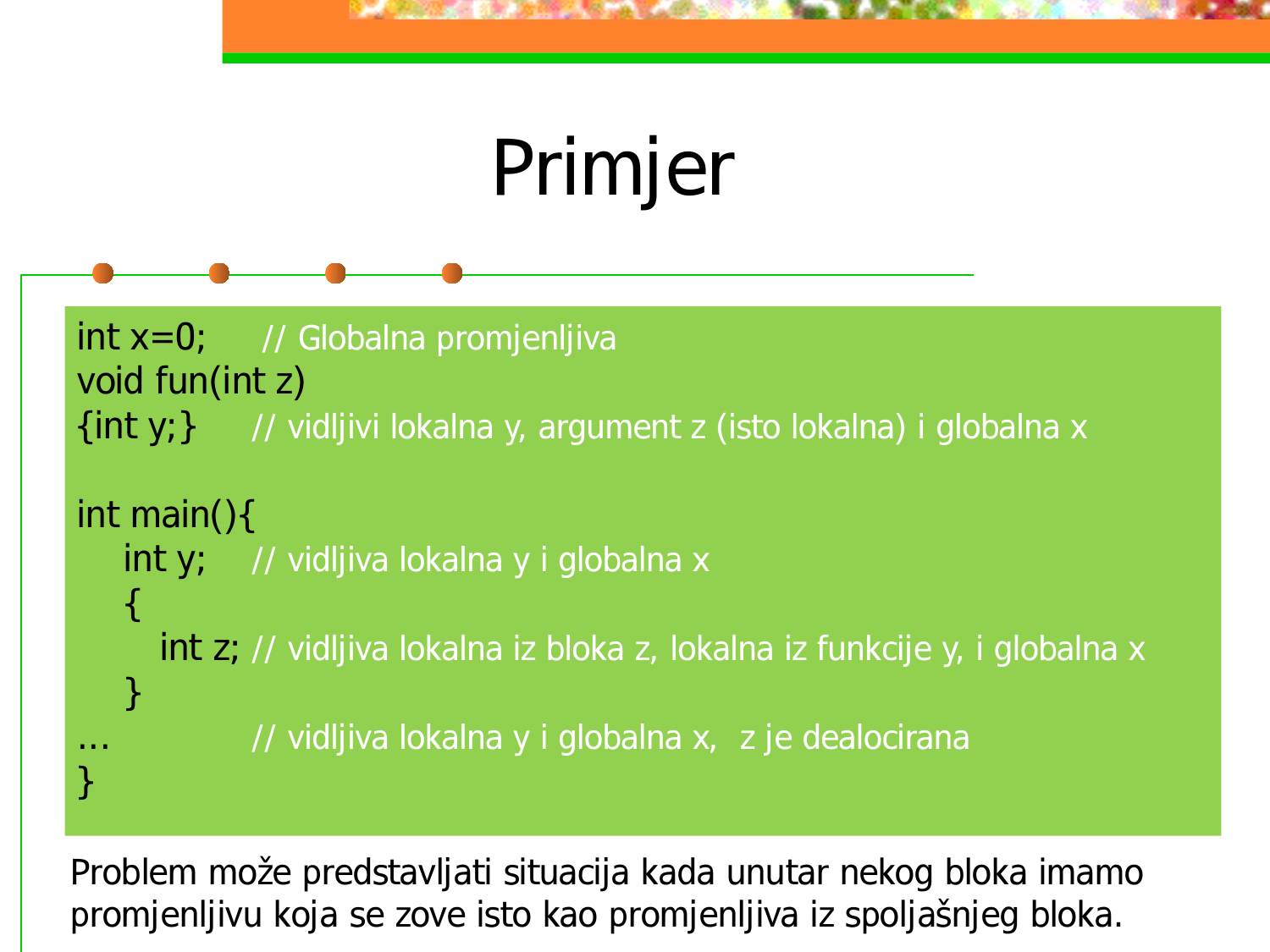

# Primjer
int x=0;	 // Globalna promjenljiva
void fun(int z)
{int y;}	// vidljivi lokalna y, argument z (isto lokalna) i globalna x

int main(){
    int y;	// vidljiva lokalna y i globalna x
	{
	   int z;	// vidljiva lokalna iz bloka z, lokalna iz funkcije y, i globalna x
	}
...		// vidljiva lokalna y i globalna x,  z je dealocirana
}
Problem može predstavljati situacija kada unutar nekog bloka imamo promjenljivu koja se zove isto kao promjenljiva iz spoljašnjeg bloka.